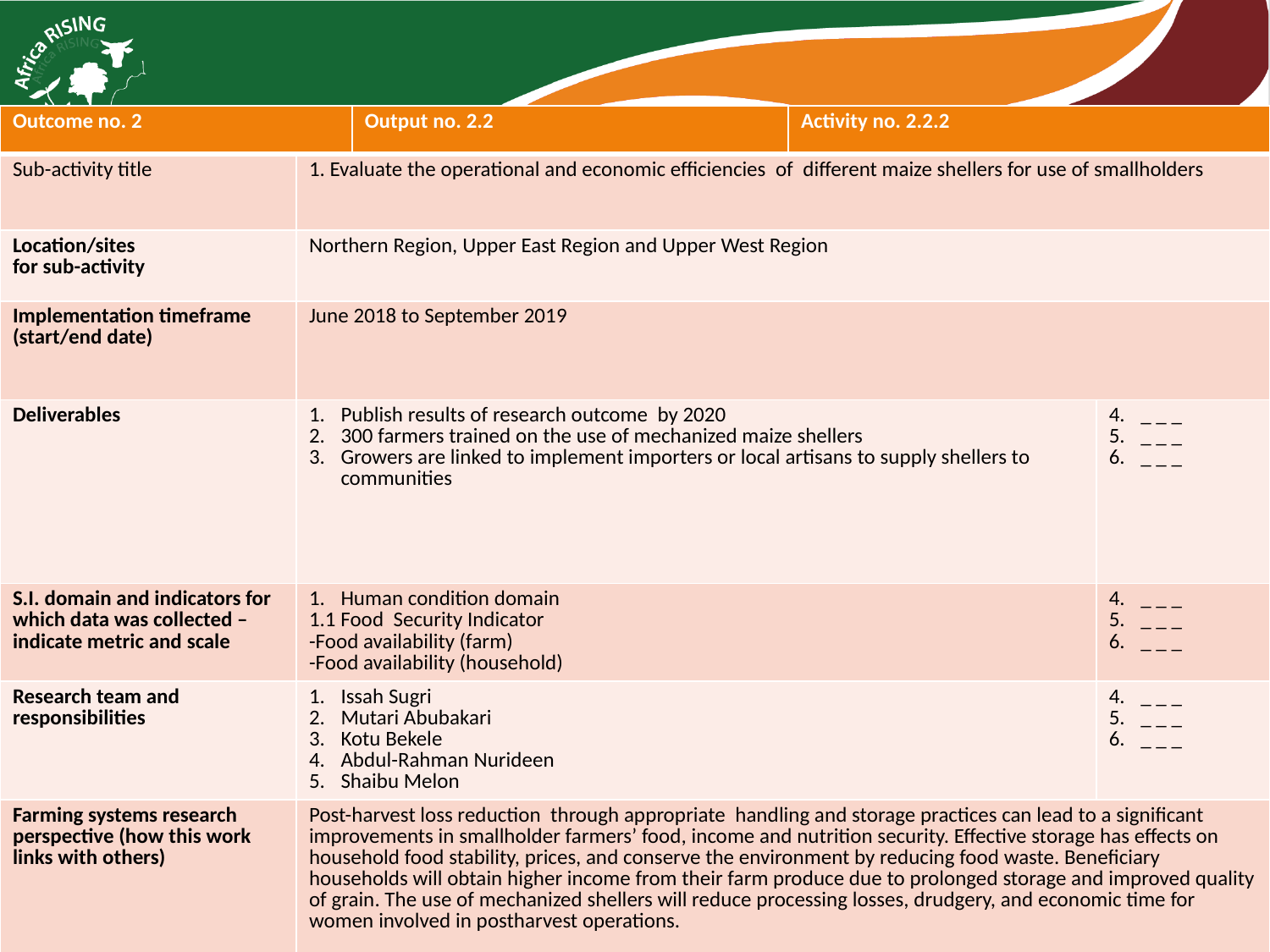

| Outcome no. 2 |  | Output no. 2.2 | Activity no. 2.2.2 |  |
| --- | --- | --- | --- | --- |
| Sub-activity title | 1. Evaluate the operational and economic efficiencies of different maize shellers for use of smallholders |  |  |  |
| Location/sites for sub-activity | Northern Region, Upper East Region and Upper West Region |  |  |  |
| Implementation timeframe (start/end date) | June 2018 to September 2019 |  |  |  |
| Deliverables | Publish results of research outcome by 2020 300 farmers trained on the use of mechanized maize shellers Growers are linked to implement importers or local artisans to supply shellers to communities |  |  | \_ \_ \_ \_ \_ \_ \_ \_ \_ |
| S.I. domain and indicators for which data was collected – indicate metric and scale | Human condition domain 1.1 Food Security Indicator -Food availability (farm) -Food availability (household) |  |  | \_ \_ \_ \_ \_ \_ \_ \_ \_ |
| Research team and responsibilities | Issah Sugri Mutari Abubakari Kotu Bekele Abdul-Rahman Nurideen Shaibu Melon |  |  | \_ \_ \_ \_ \_ \_ \_ \_ \_ |
| Farming systems research perspective (how this work links with others) | Post-harvest loss reduction through appropriate handling and storage practices can lead to a significant improvements in smallholder farmers’ food, income and nutrition security. Effective storage has effects on household food stability, prices, and conserve the environment by reducing food waste. Beneficiary households will obtain higher income from their farm produce due to prolonged storage and improved quality of grain. The use of mechanized shellers will reduce processing losses, drudgery, and economic time for women involved in postharvest operations. |  |  |  |
| Estimated fund requirement | $45,000.00. |  |  |  |